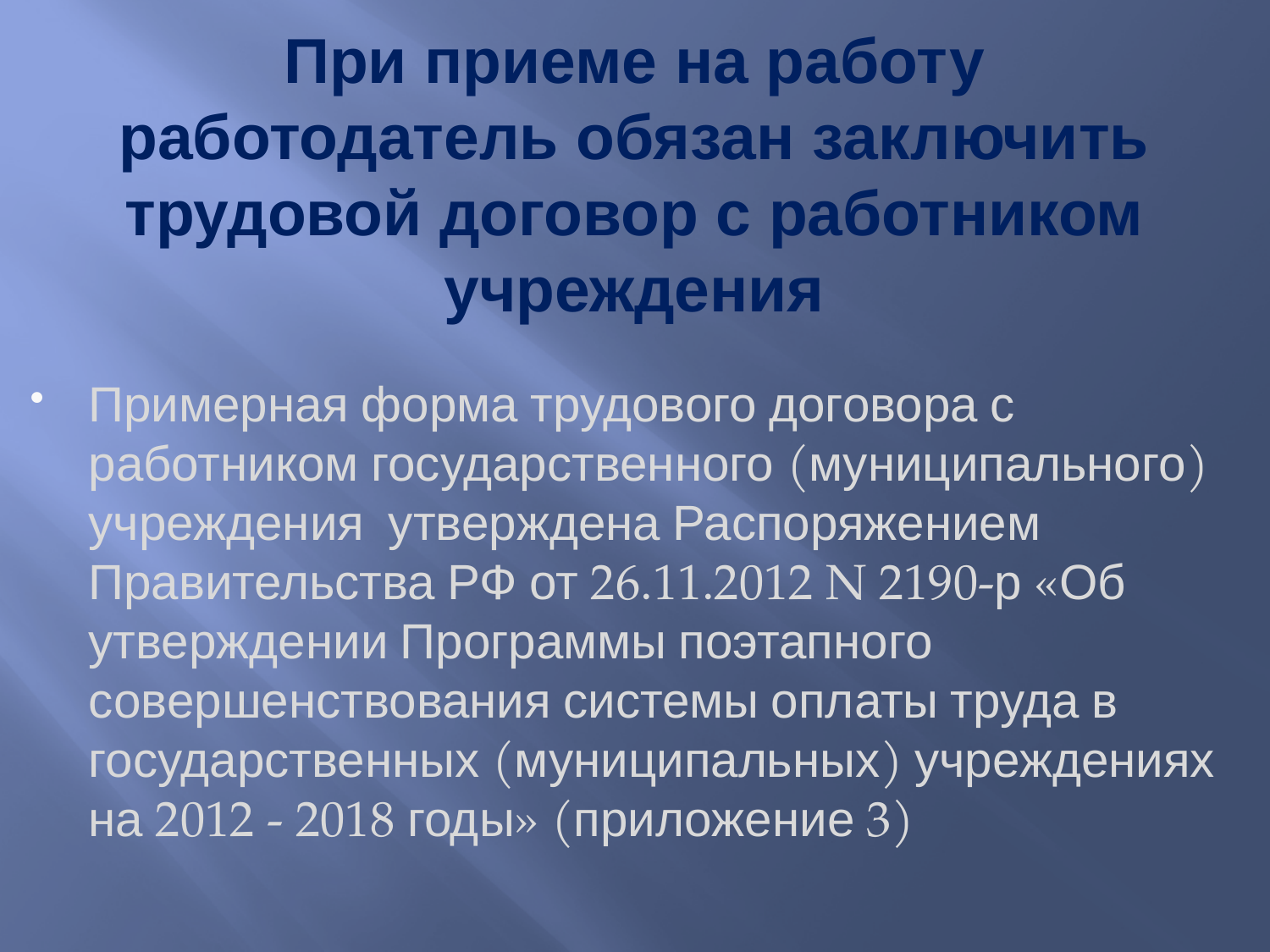

# При приеме на работу работодатель обязан заключить трудовой договор с работником учреждения
Примерная форма трудового договора с работником государственного (муниципального) учреждения  утверждена Распоряжением  Правительства РФ от 26.11.2012 N 2190-р «Об утверждении Программы поэтапного совершенствования системы оплаты труда в государственных (муниципальных) учреждениях на 2012 - 2018 годы» (приложение 3)